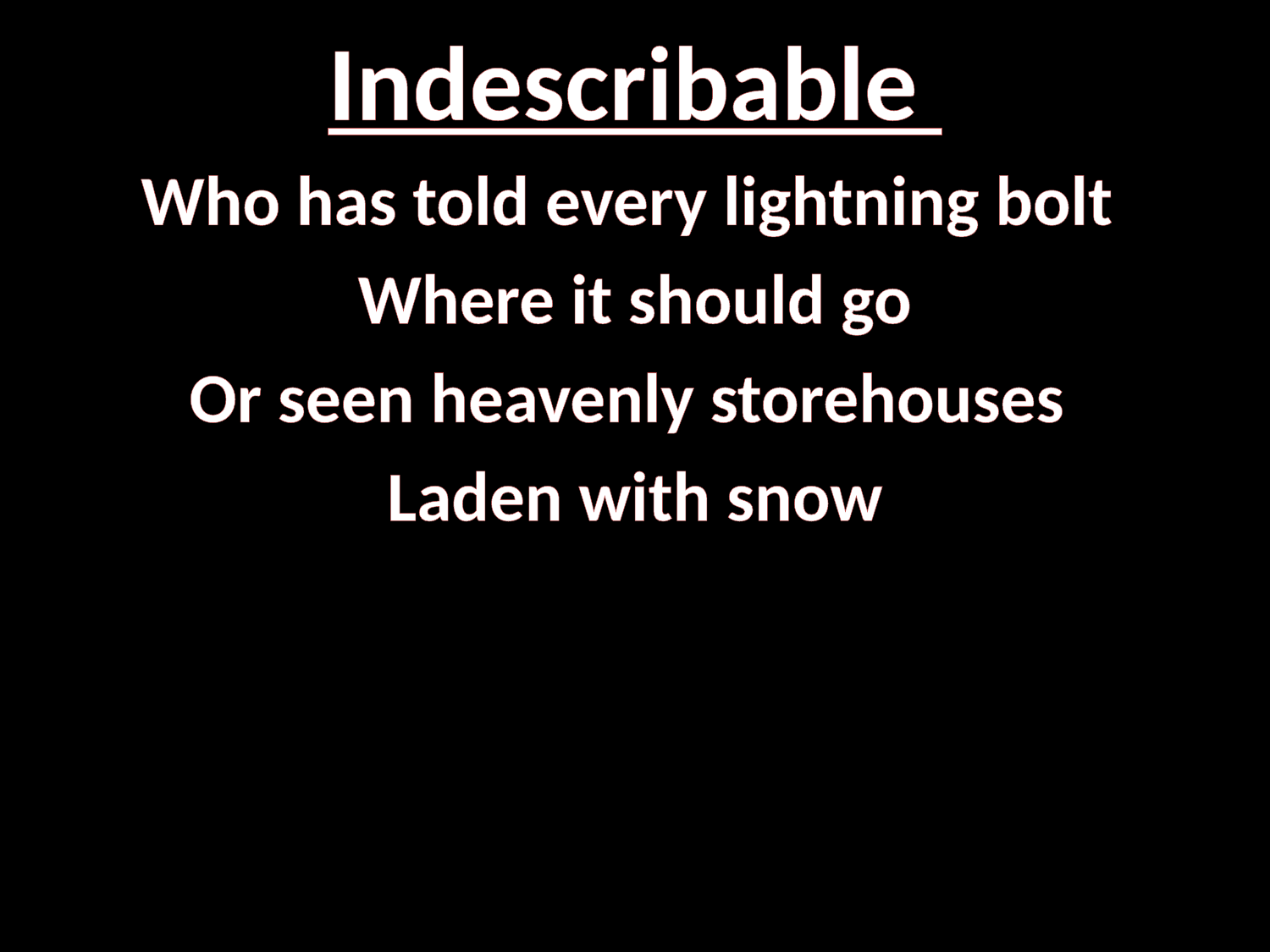

# Indescribable
Who has told every lightning bolt
Where it should go
Or seen heavenly storehouses
Laden with snow